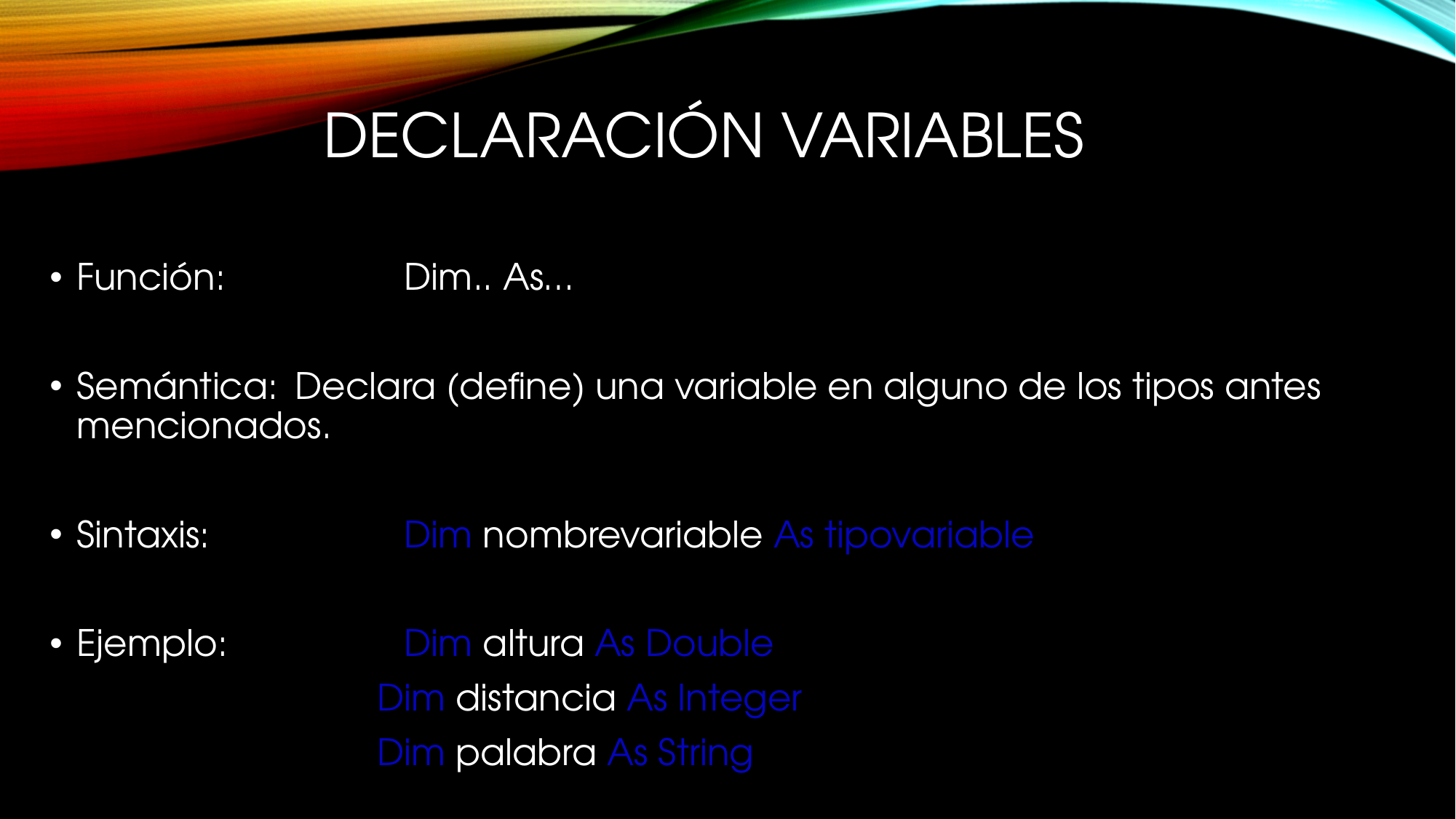

# Declaración Variables
Función:		Dim.. As…

Semántica: 	Declara (define) una variable en alguno de los tipos antes mencionados.

Sintaxis: 		Dim nombrevariable As tipovariable

Ejemplo:		Dim altura As Double
			Dim distancia As Integer
			Dim palabra As String